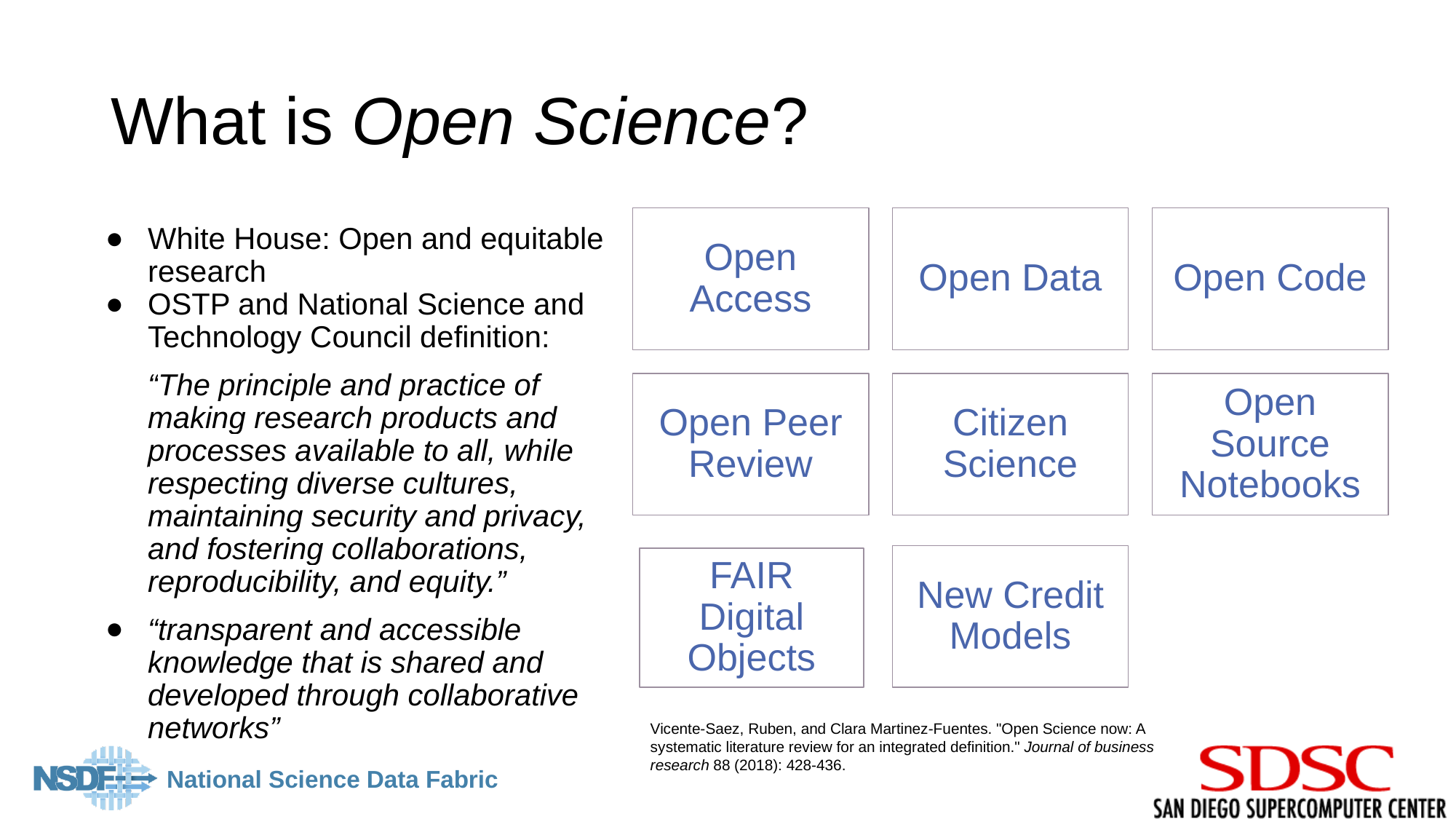

# What is Open Science?
Open Access
Open Data
Open Code
Open Peer Review
Citizen Science
Open Source Notebooks
New Credit Models
White House: Open and equitable research
OSTP and National Science and Technology Council definition:
“The principle and practice of making research products and processes available to all, while respecting diverse cultures, maintaining security and privacy, and fostering collaborations, reproducibility, and equity.”
“transparent and accessible knowledge that is shared and developed through collaborative networks”
FAIR Digital Objects
Vicente-Saez, Ruben, and Clara Martinez-Fuentes. "Open Science now: A systematic literature review for an integrated definition." Journal of business research 88 (2018): 428-436.